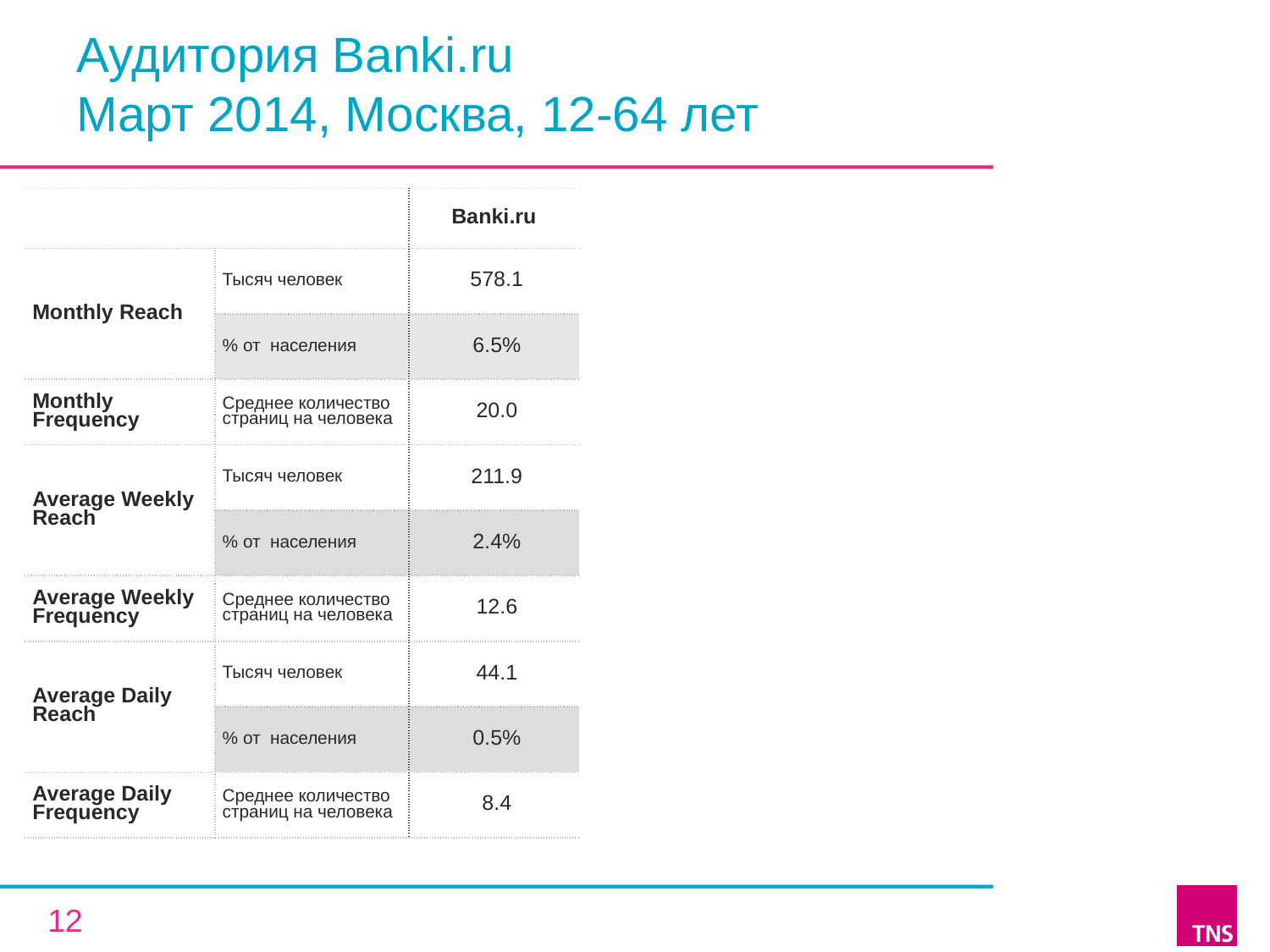

# Аудитория Banki.ru Март 2014, Москва, 12-64 лет
|  |  | Banki.ru |
| --- | --- | --- |
| Monthly Reach | Тысяч человек | 578.1 |
|  | % от населения | 6.5% |
| Monthly Frequency | Среднее количество страниц на человека | 20.0 |
| Average Weekly Reach | Тысяч человек | 211.9 |
|  | % от населения | 2.4% |
| Average Weekly Frequency | Среднее количество страниц на человека | 12.6 |
| Average Daily Reach | Тысяч человек | 44.1 |
|  | % от населения | 0.5% |
| Average Daily Frequency | Среднее количество страниц на человека | 8.4 |

12